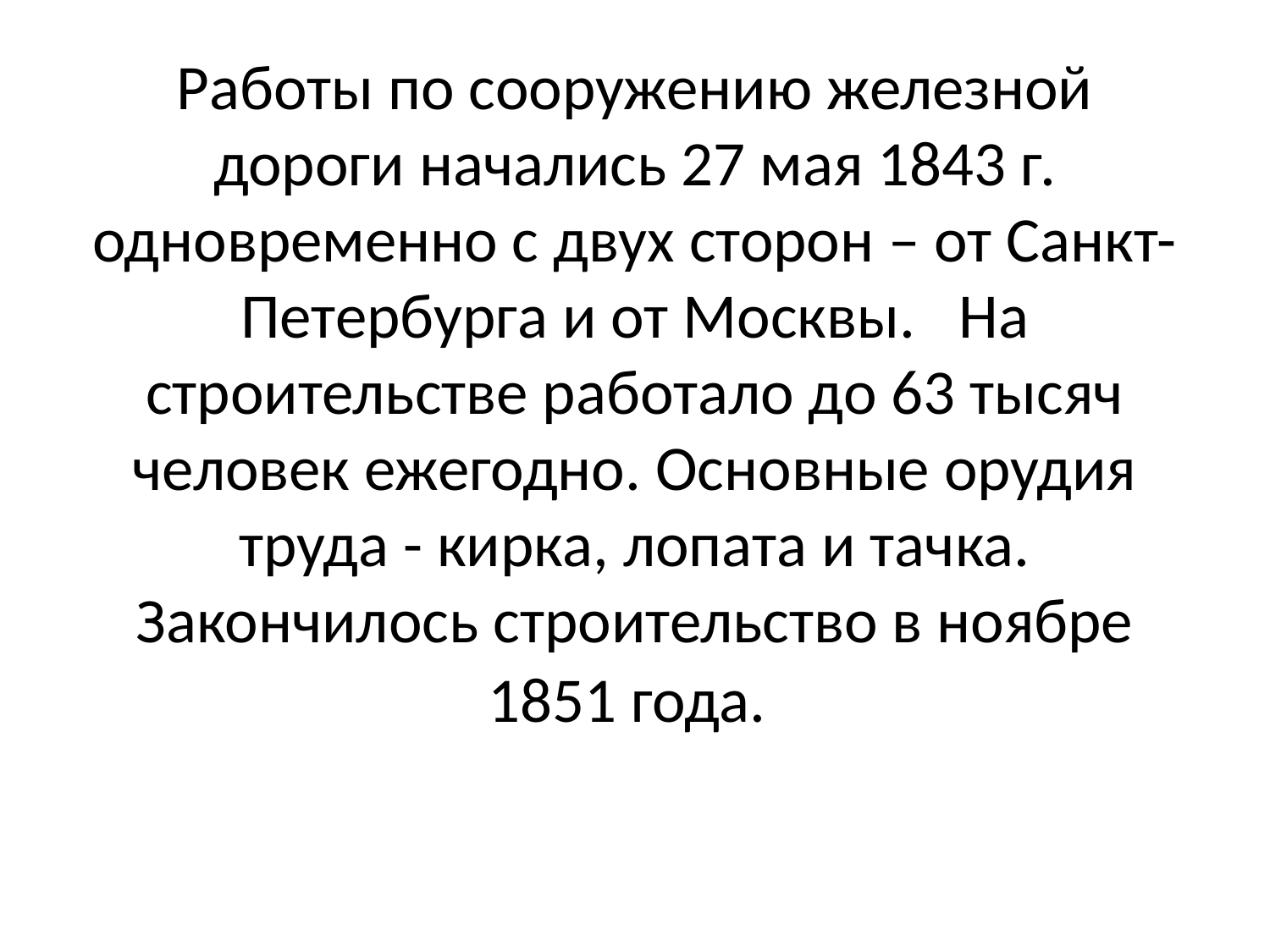

Работы по сооружению железной дороги начались 27 мая 1843 г. одновременно с двух сторон – от Санкт-Петербурга и от Москвы.   На строительстве работало до 63 тысяч человек ежегодно. Основные орудия труда - кирка, лопата и тачка. Закончилось строительство в ноябре 1851 года.